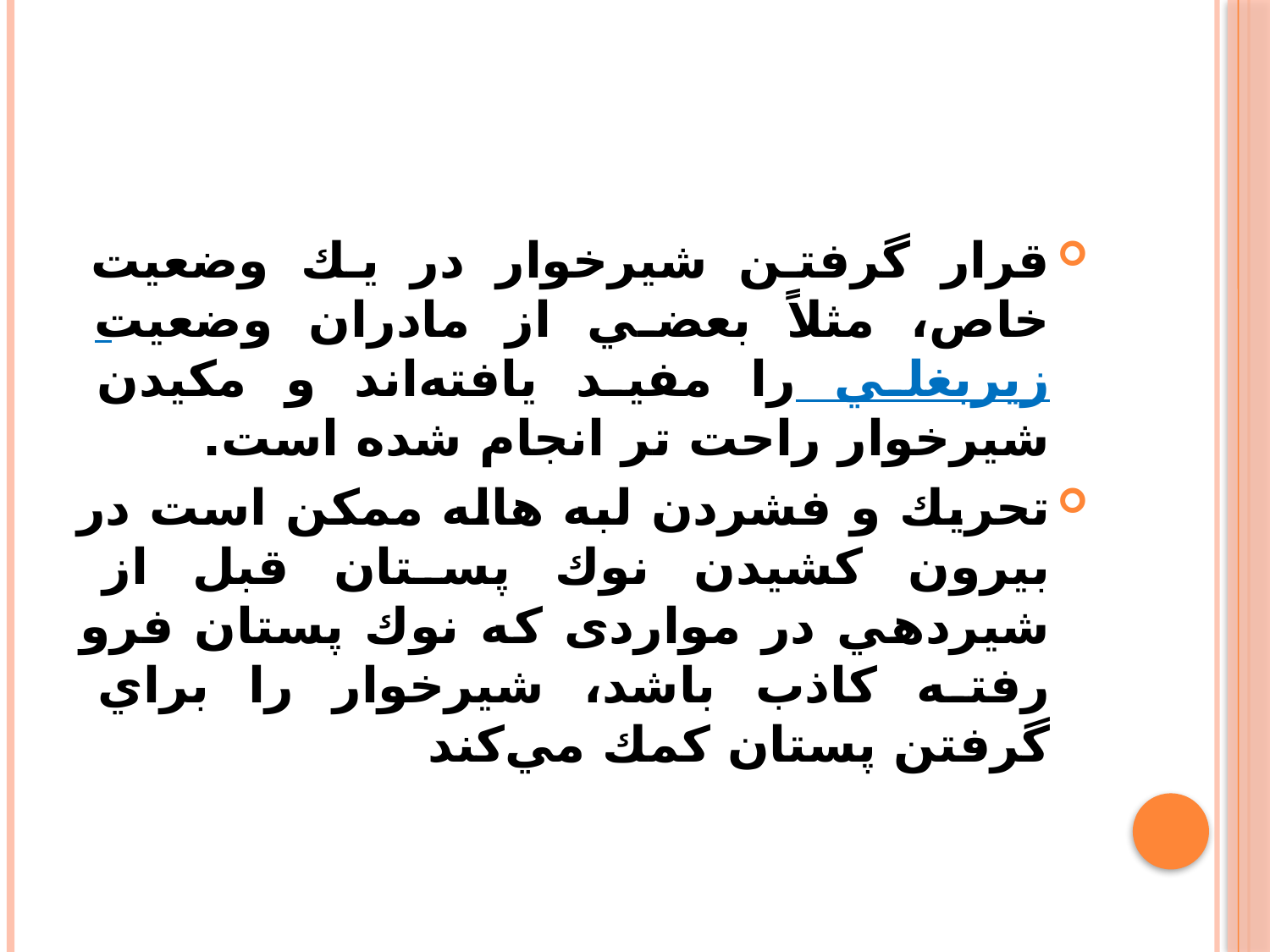

#
قرار گرفتن شيرخوار در يك وضعيت خاص، مثلاً بعضي از مادران وضعيت زيربغلي را مفيد يافته‌اند و مكيدن شيرخوار راحت تر انجام شده است.
تحريك و فشردن لبه هاله ممکن است در بيرون كشيدن نوك پستان قبل از شيردهي در مواردی که نوك پستان فرو رفته کاذب باشد، شيرخوار را براي گرفتن پستان كمك مي‌كند